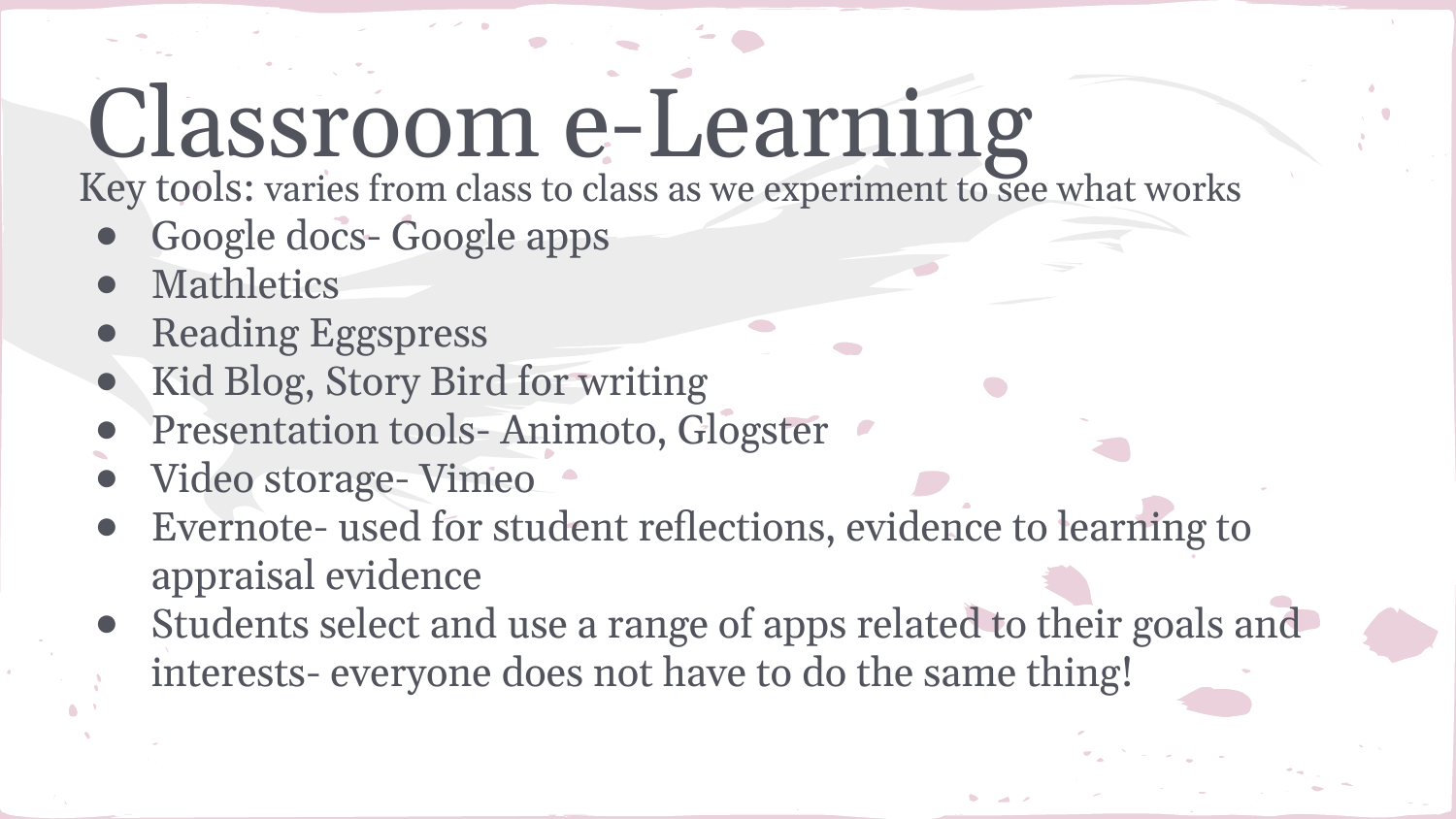

# Classroom e-Learning
Key tools: varies from class to class as we experiment to see what works
Google docs- Google apps
Mathletics
Reading Eggspress
Kid Blog, Story Bird for writing
Presentation tools- Animoto, Glogster
Video storage- Vimeo
Evernote- used for student reflections, evidence to learning to appraisal evidence
Students select and use a range of apps related to their goals and interests- everyone does not have to do the same thing!